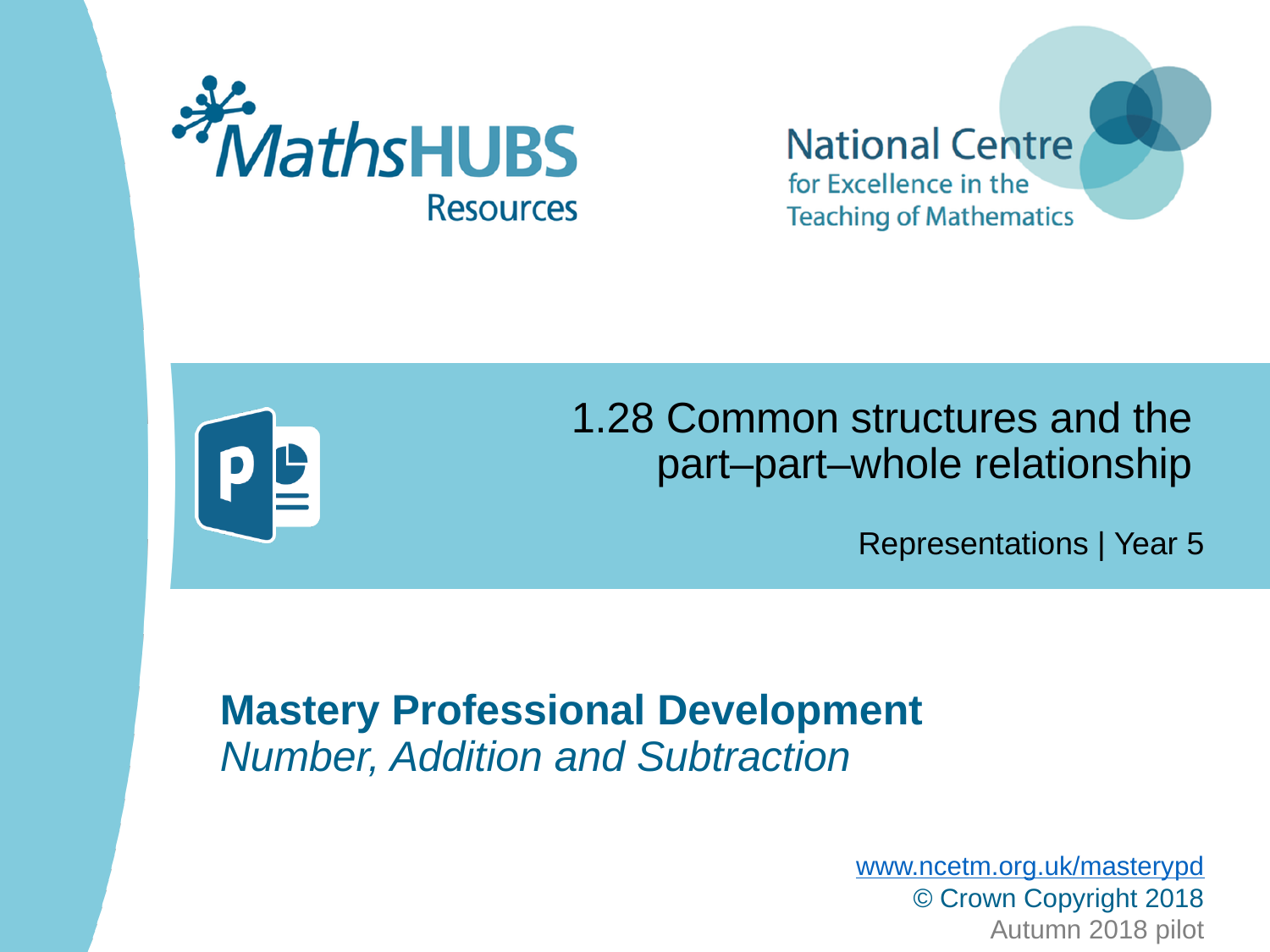

# 1.28 Common structures and the part–part–whole relationship
Representations | Year 5
Number, Addition and Subtraction